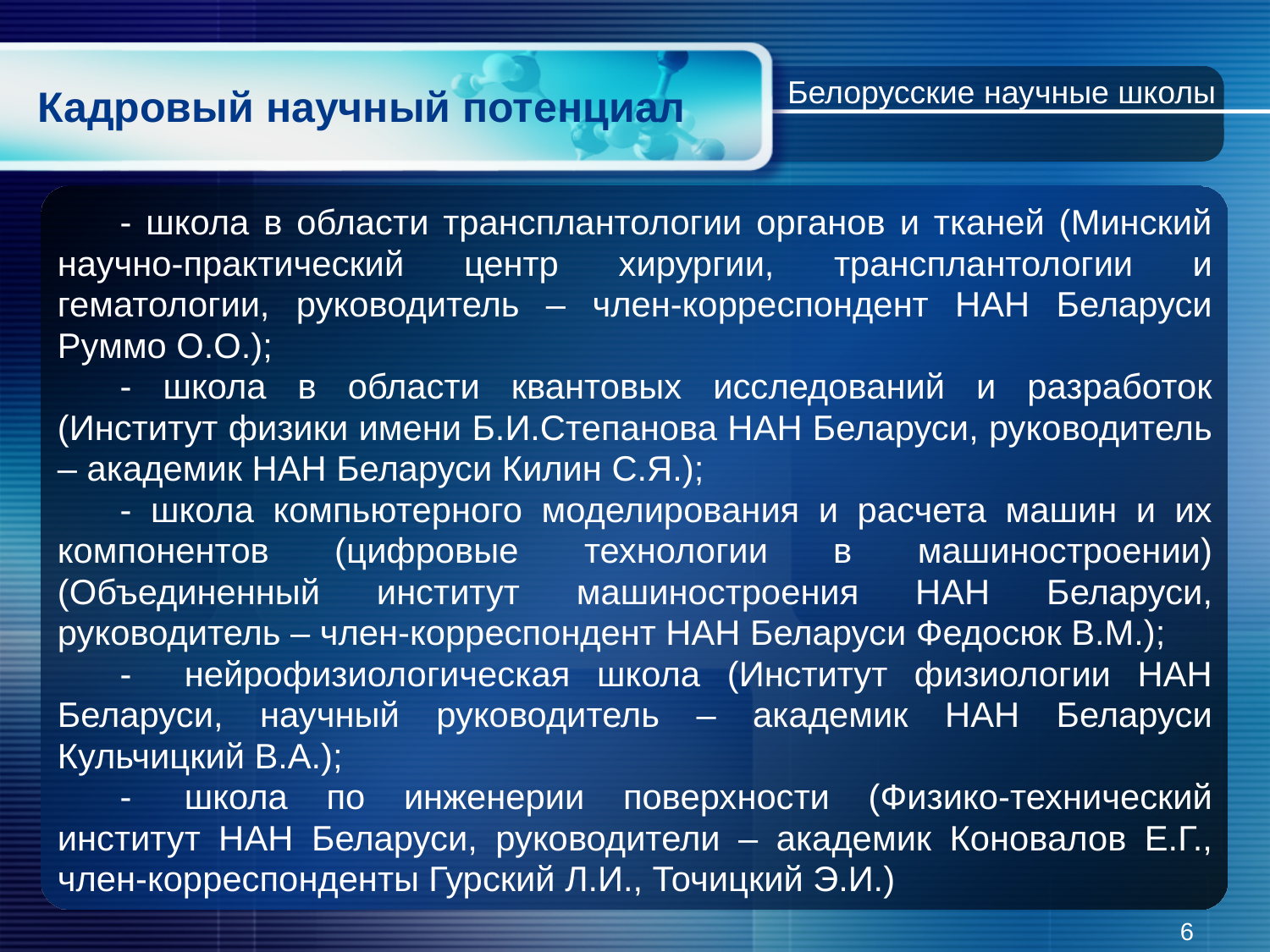

# Кадровый научный потенциал
Белорусские научные школы
- школа в области трансплантологии органов и тканей (Минский научно-практический центр хирургии, трансплантологии и гематологии, руководитель – член-корреспондент НАН Беларуси Руммо О.О.);
- школа в области квантовых исследований и разработок (Институт физики имени Б.И.Степанова НАН Беларуси, руководитель – академик НАН Беларуси Килин С.Я.);
- школа компьютерного моделирования и расчета машин и их компонентов (цифровые технологии в машиностроении) (Объединенный институт машиностроения НАН Беларуси, руководитель – член-корреспондент НАН Беларуси Федосюк В.М.);
-	нейрофизиологическая школа (Институт физиологии НАН Беларуси, научный руководитель – академик НАН Беларуси Кульчицкий В.А.);
-	школа по инженерии поверхности (Физико-технический институт НАН Беларуси, руководители – академик Коновалов Е.Г., член-корреспонденты Гурский Л.И., Точицкий Э.И.)

6